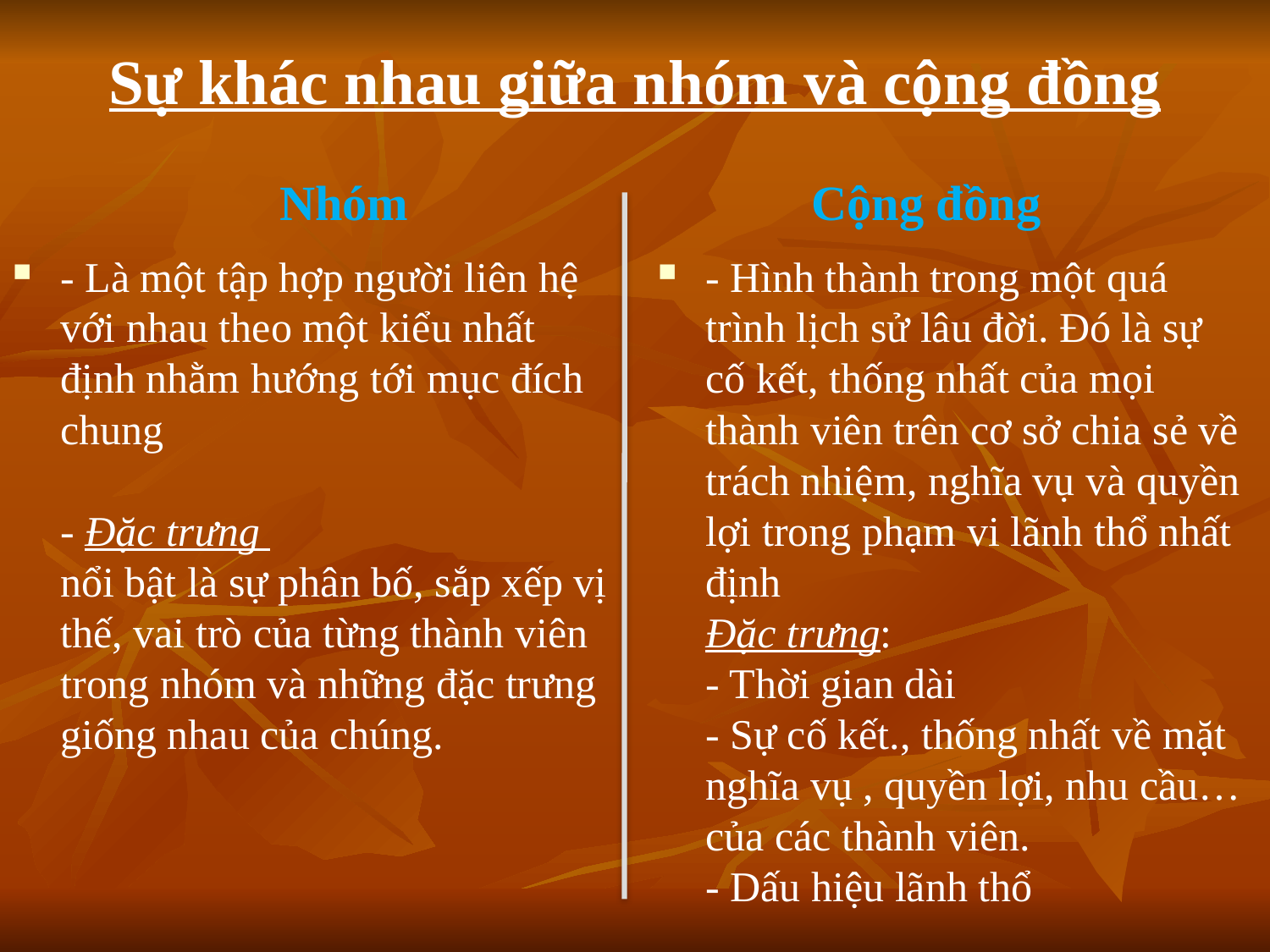

# Sự khác nhau giữa nhóm và cộng đồng
Nhóm
Cộng đồng
- Là một tập hợp người liên hệ với nhau theo một kiểu nhất định nhằm hướng tới mục đích chung
- Đặc trưng
nổi bật là sự phân bố, sắp xếp vị thế, vai trò của từng thành viên trong nhóm và những đặc trưng giống nhau của chúng.
- Hình thành trong một quá trình lịch sử lâu đời. Đó là sự  cố kết, thống nhất của mọi thành viên trên cơ sở chia sẻ về trách nhiệm, nghĩa vụ và quyền lợi trong phạm vi lãnh thổ nhất định
Đặc trưng:
- Thời gian dài
- Sự cố kết., thống nhất về mặt nghĩa vụ , quyền lợi, nhu cầu…của các thành viên.
- Dấu hiệu lãnh thổ